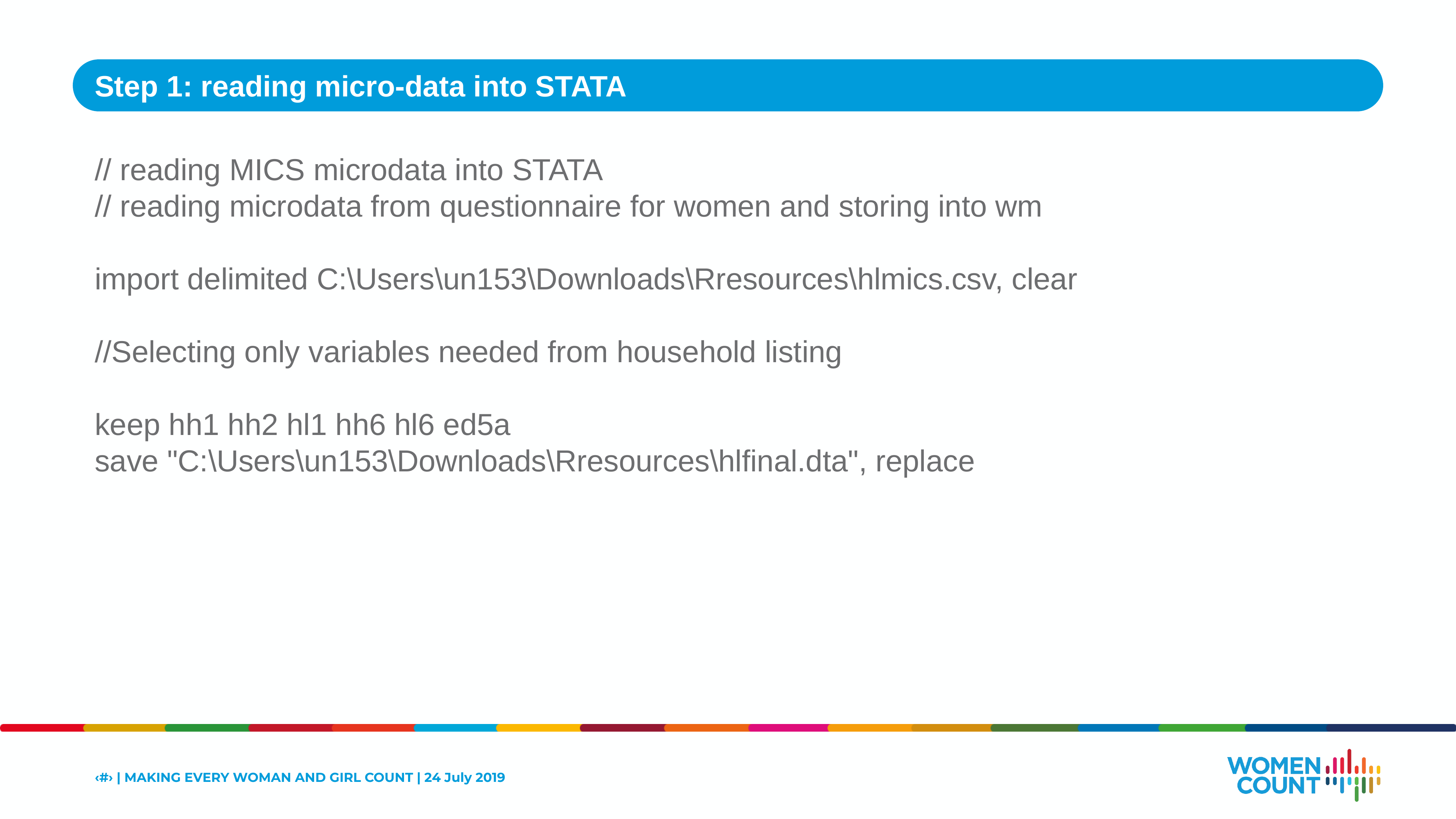

Step 1: reading micro-data into STATA
// reading MICS microdata into STATA
// reading microdata from questionnaire for women and storing into wm
import delimited C:\Users\un153\Downloads\Rresources\hlmics.csv, clear

//Selecting only variables needed from household listing

keep hh1 hh2 hl1 hh6 hl6 ed5a
save "C:\Users\un153\Downloads\Rresources\hlfinal.dta", replace

‹#› | MAKING EVERY WOMAN AND GIRL COUNT | 24 July 2019